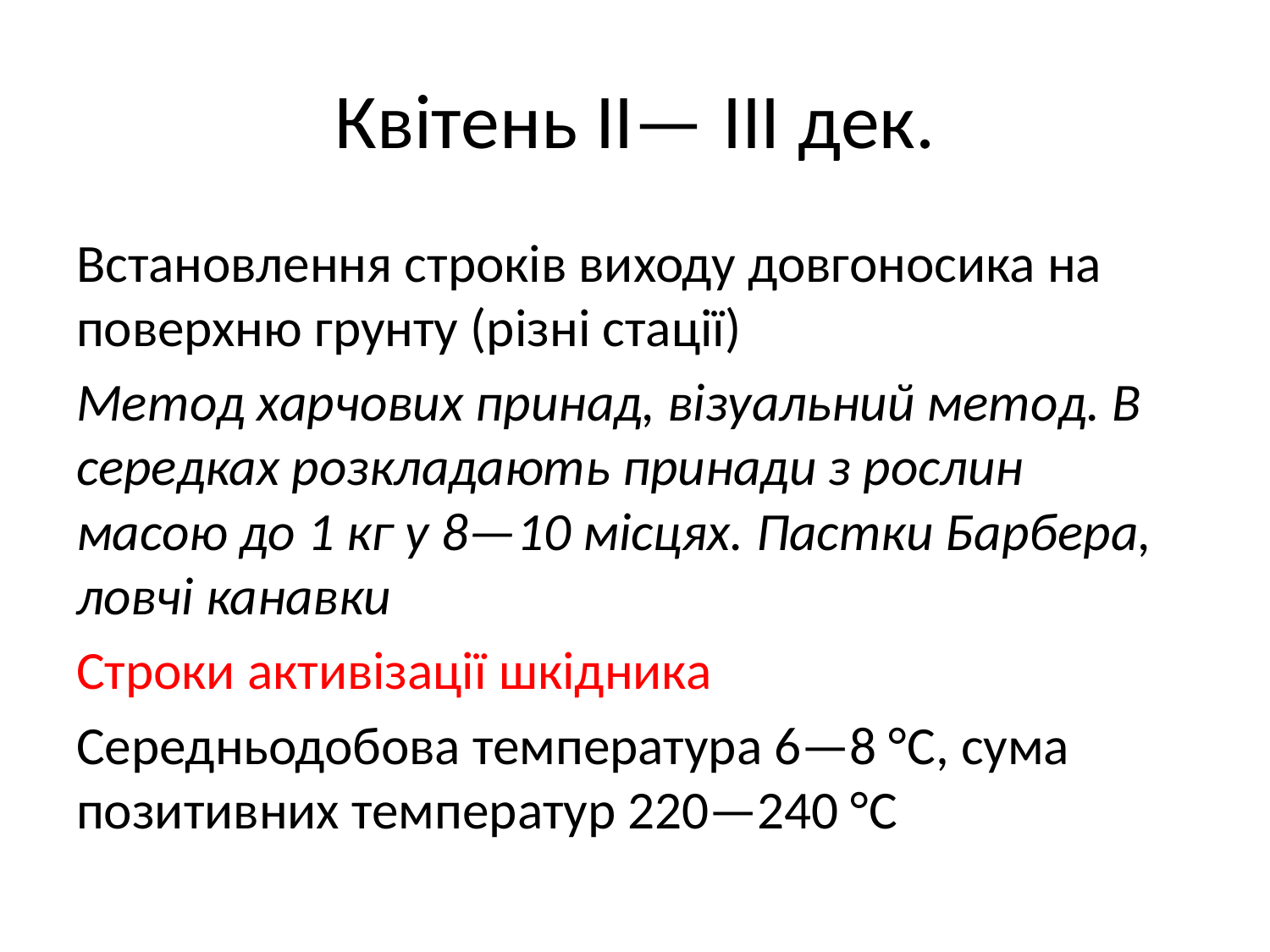

# Квітень ІІ— III дек.
Встановлення строків виходу довгоносика на поверхню грунту (різні стації)
Метод харчових принад, візуальний метод. В  середках розкладають принади з рослин  масою до 1 кг у 8—10 місцях. Пастки Барбера, ловчі канавки
Строки активізації шкідника
Середньодобова температура 6—8 °С, сума  позитивних температур 220—240 °С